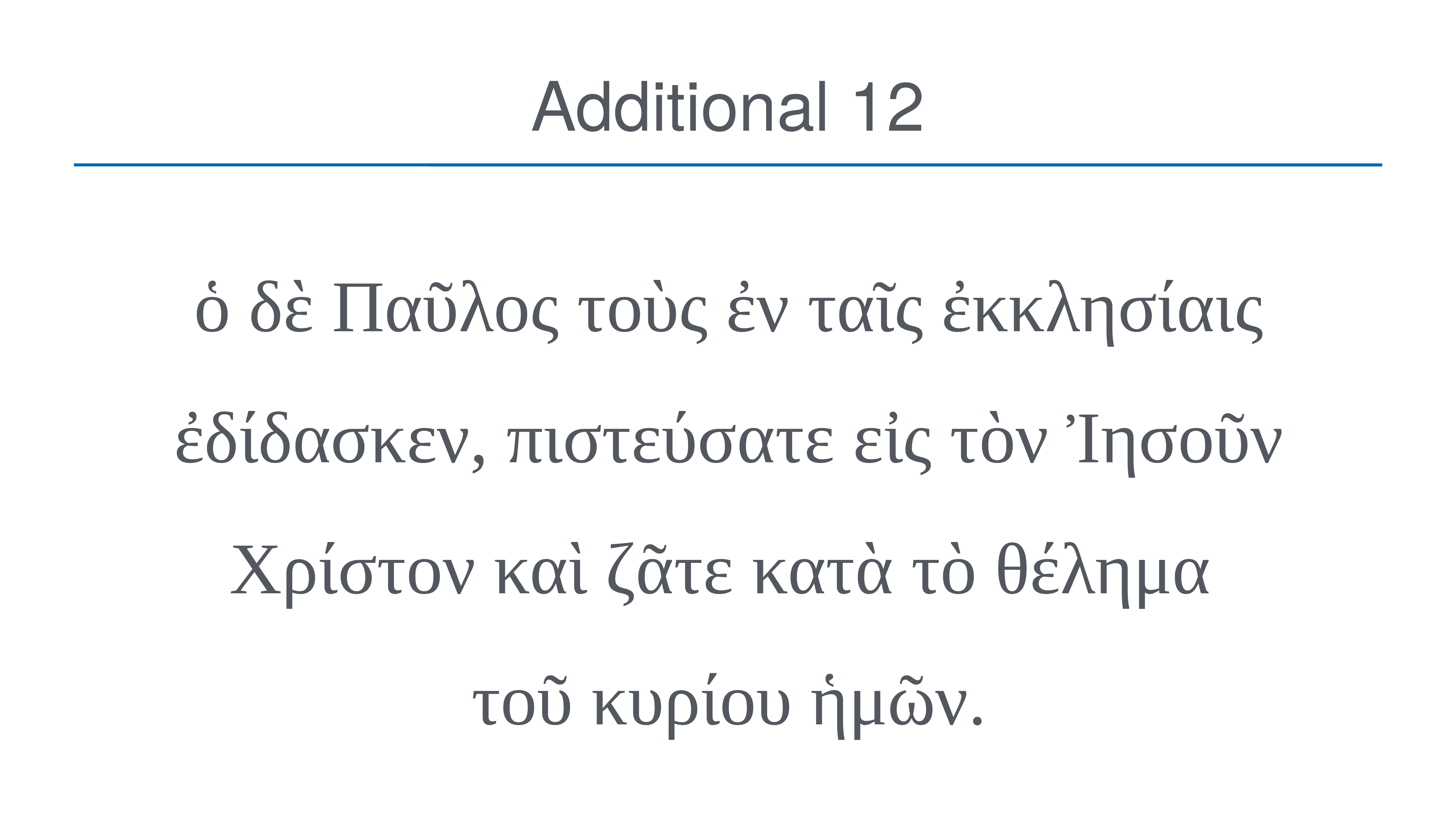

# Additional 12
ὁ δὲ Παῦλος τοὺς ἐν ταῖς ἐκκλησίαις ἐδίδασκεν, πιστεύσατε εἰς τὸν Ἰησοῦν Χρίστον καὶ ζᾶτε κατὰ τὸ θέλημα
τοῦ κυρίου ἡμῶν.